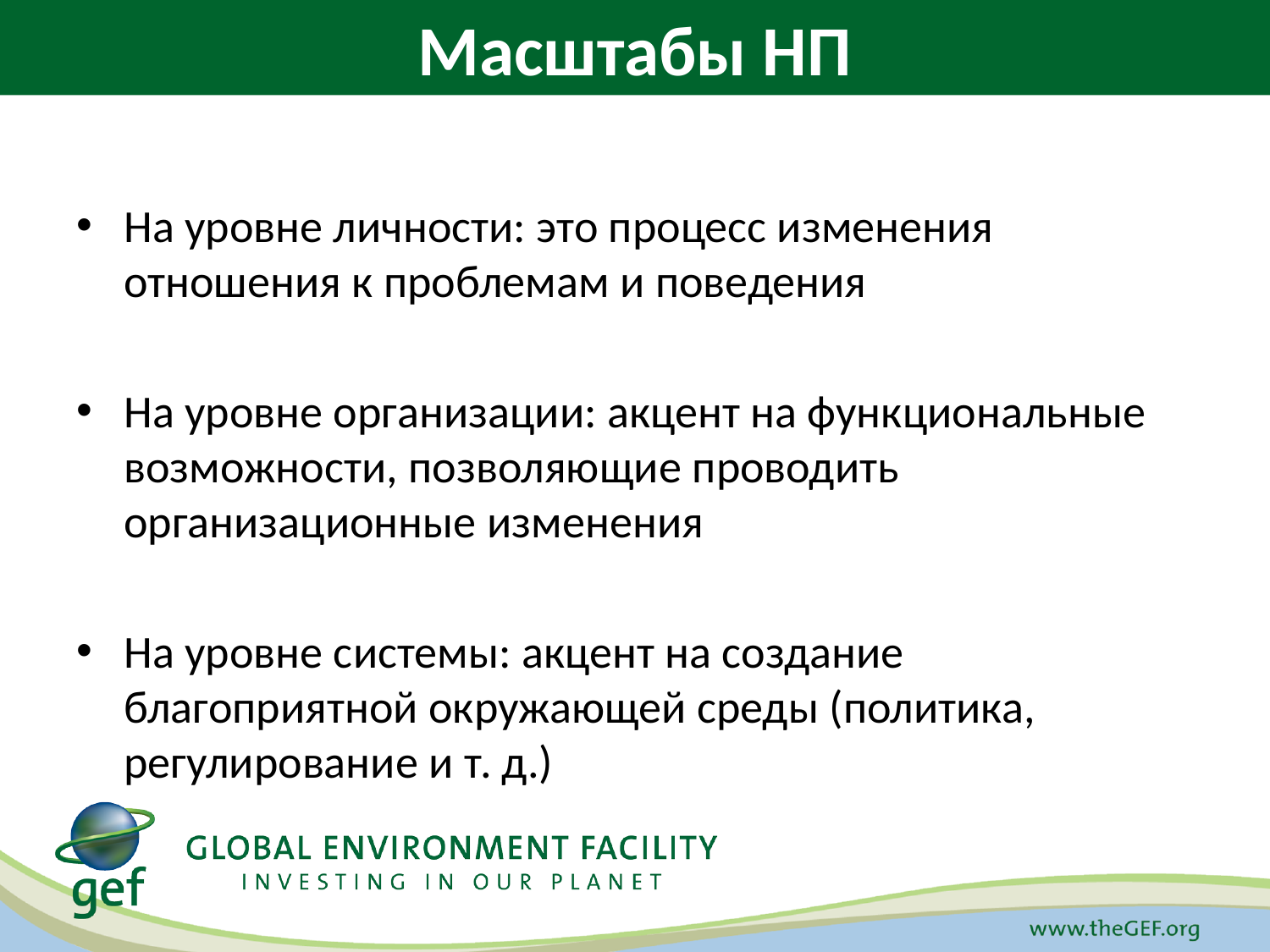

Масштабы НП

На уровне личности: это процесс изменения отношения к проблемам и поведения

На уровне организации: акцент на функциональные возможности, позволяющие проводить организационные изменения

На уровне системы: акцент на создание благоприятной окружающей среды (политика, регулирование и т. д.)